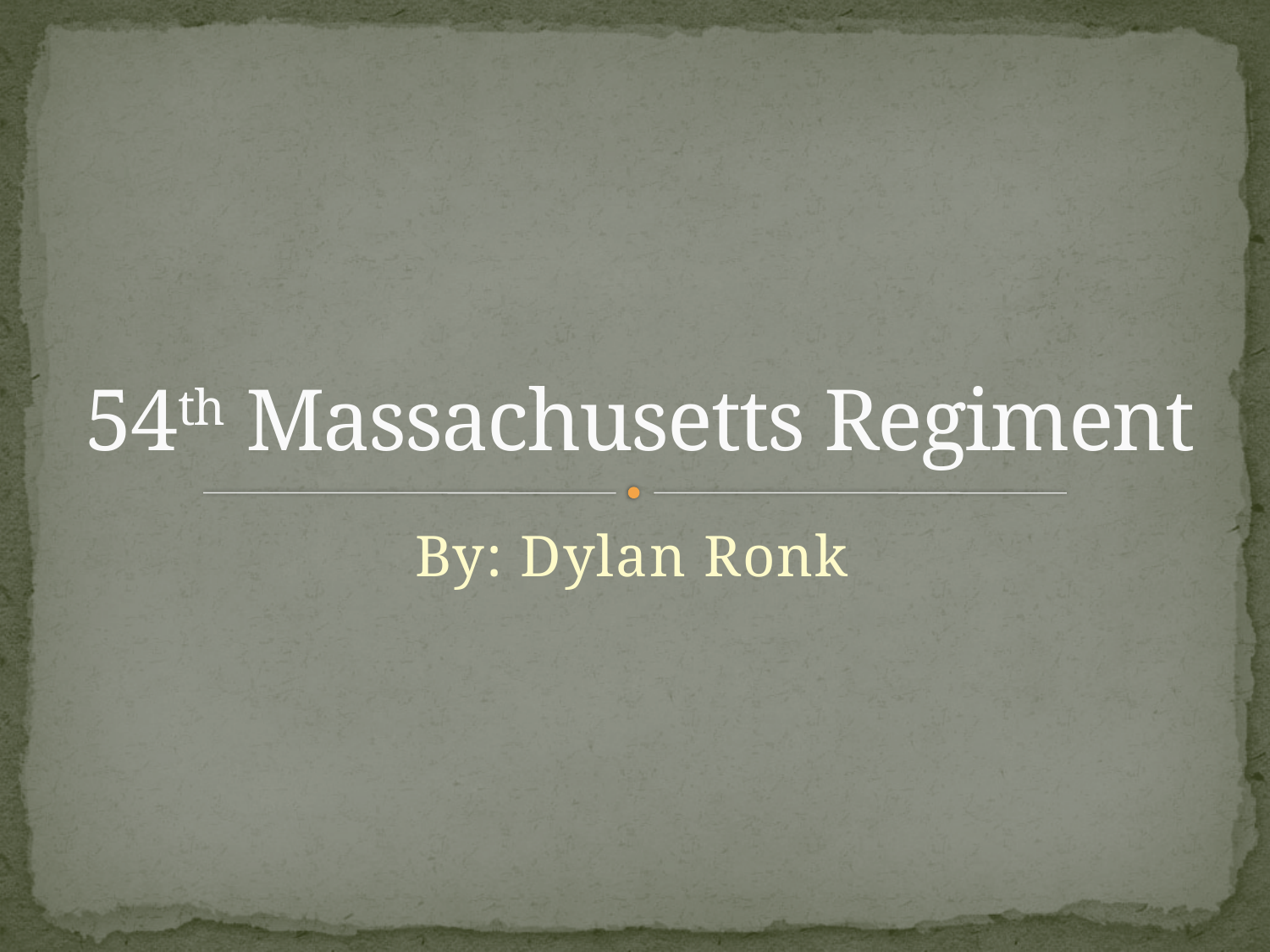

# 54th Massachusetts Regiment
By: Dylan Ronk